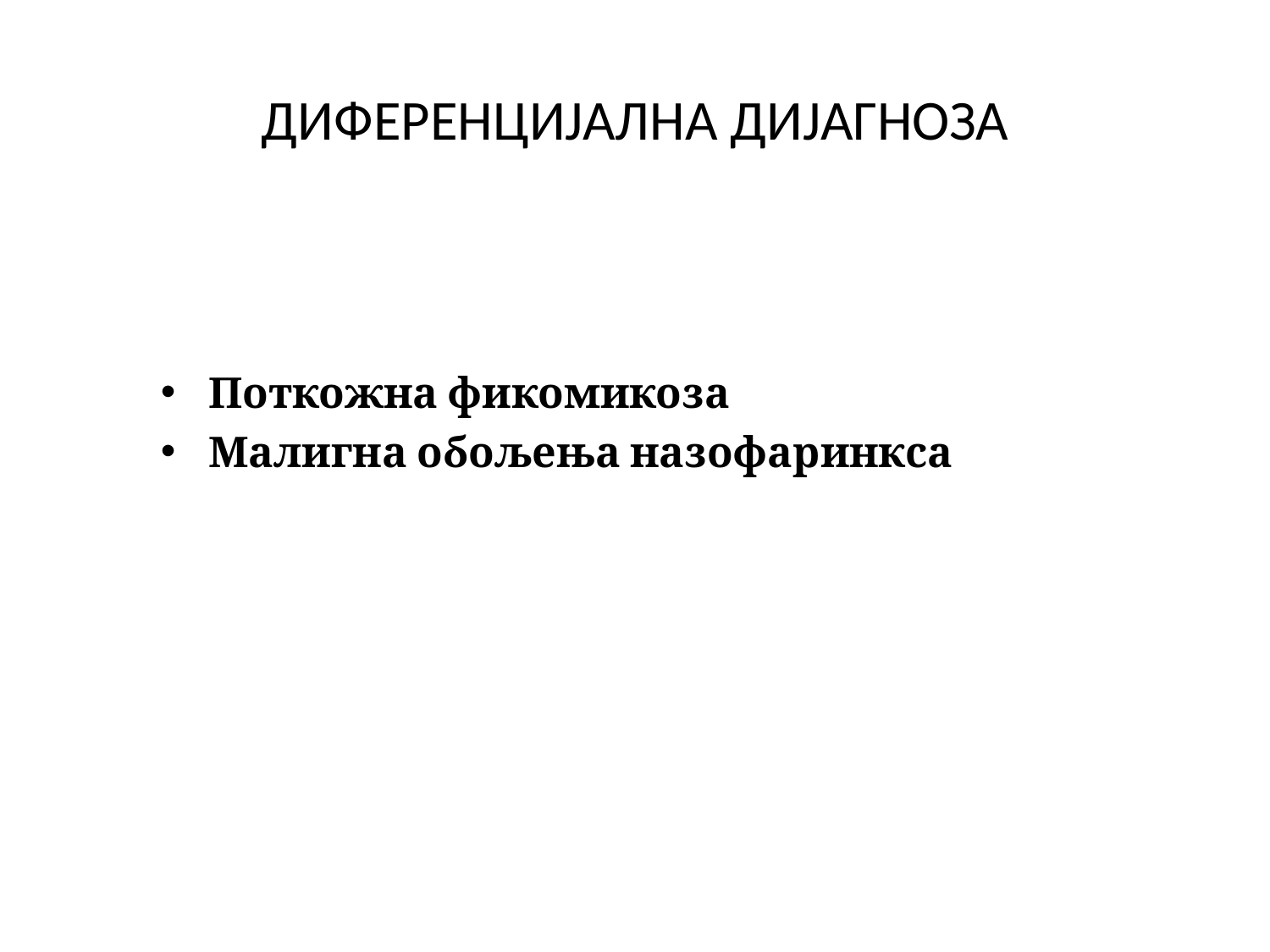

# ДИФЕРЕНЦИЈАЛНА ДИЈАГНОЗА
Поткожна фикомикоза
Малигна обољења назофаринкса